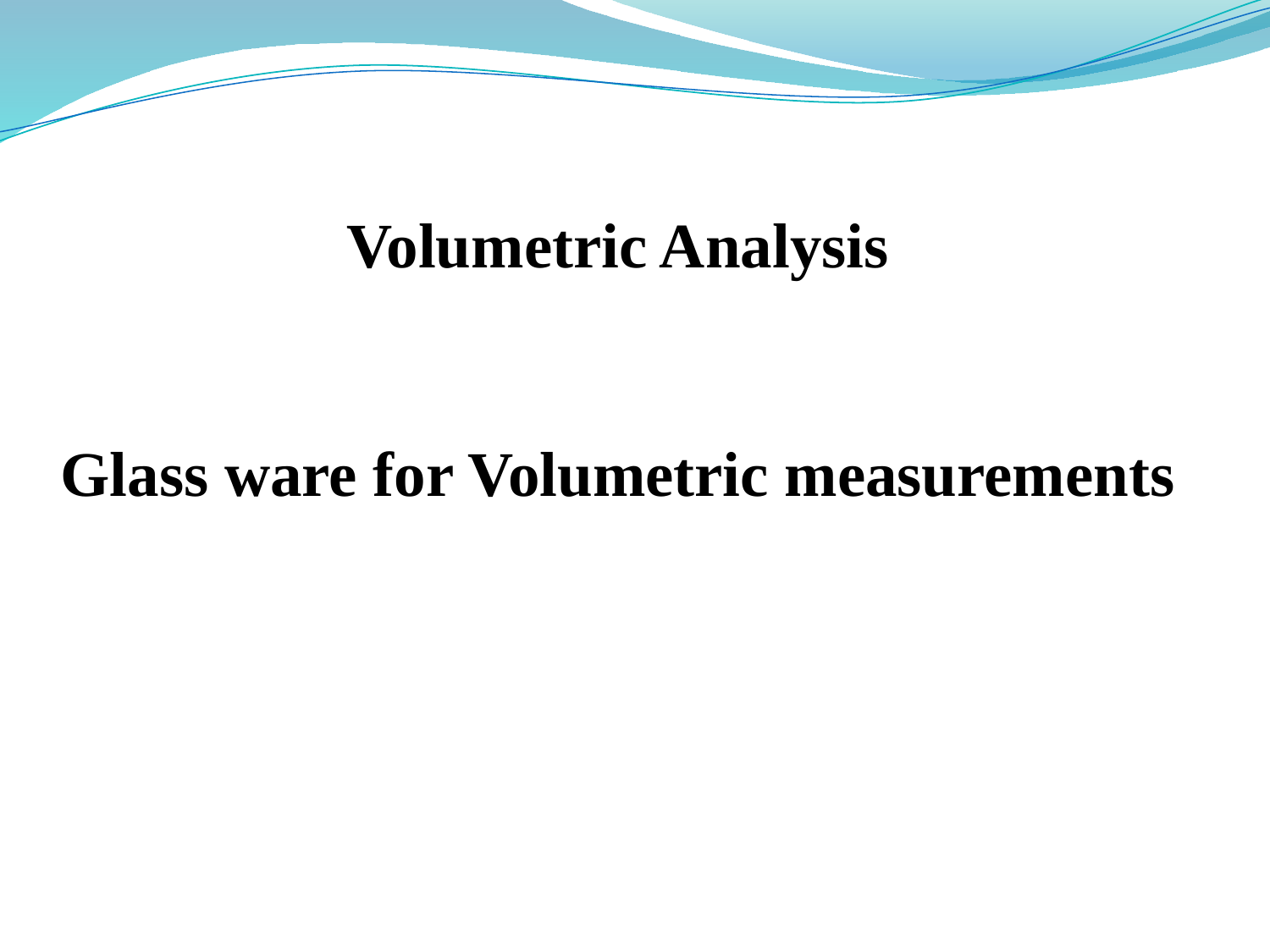

Volumetric Analysis

Glass ware for Volumetric measurements